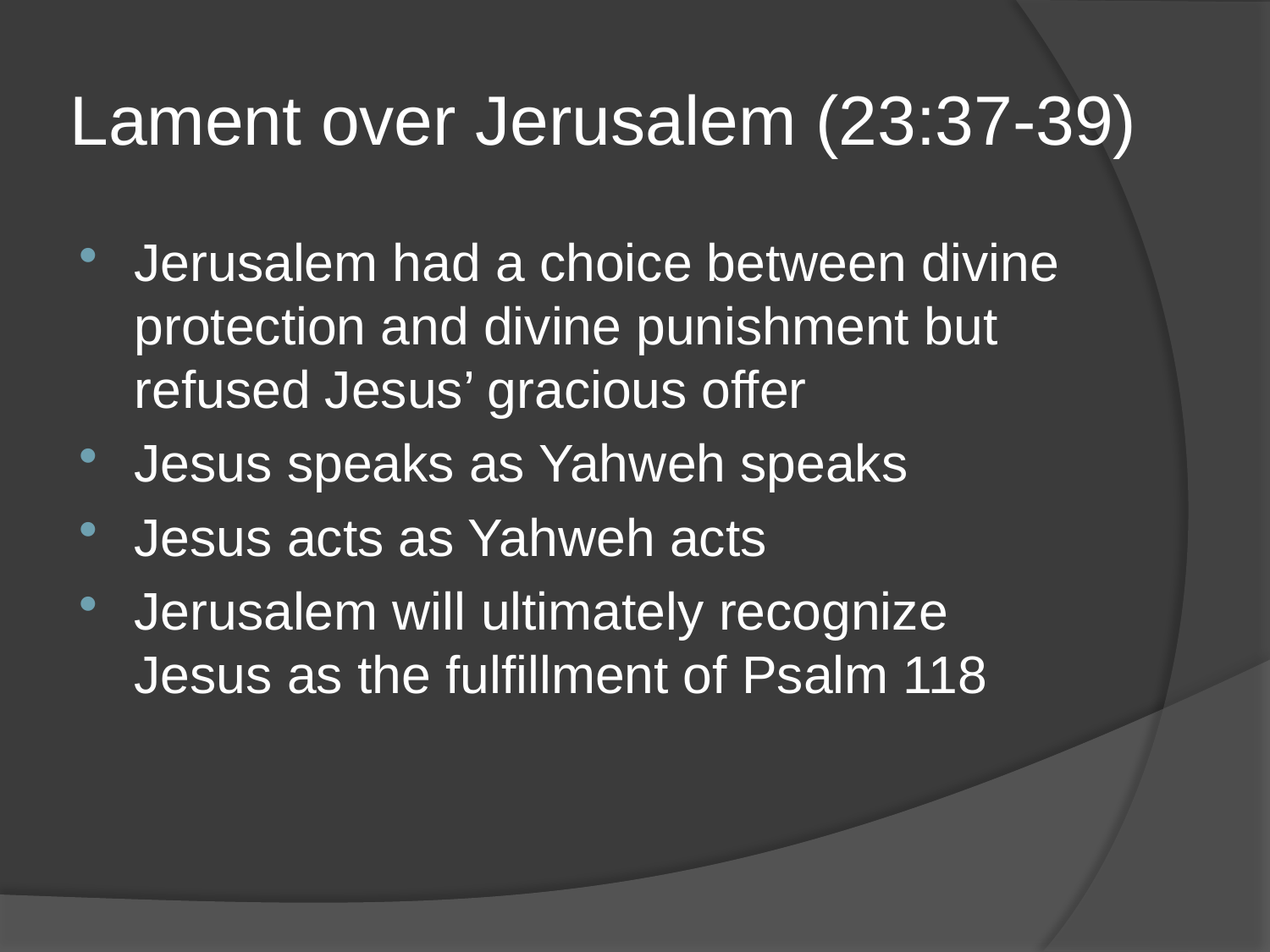

# Lament over Jerusalem (23:37-39)
Jerusalem had a choice between divine protection and divine punishment but refused Jesus’ gracious offer
Jesus speaks as Yahweh speaks
Jesus acts as Yahweh acts
Jerusalem will ultimately recognize Jesus as the fulfillment of Psalm 118